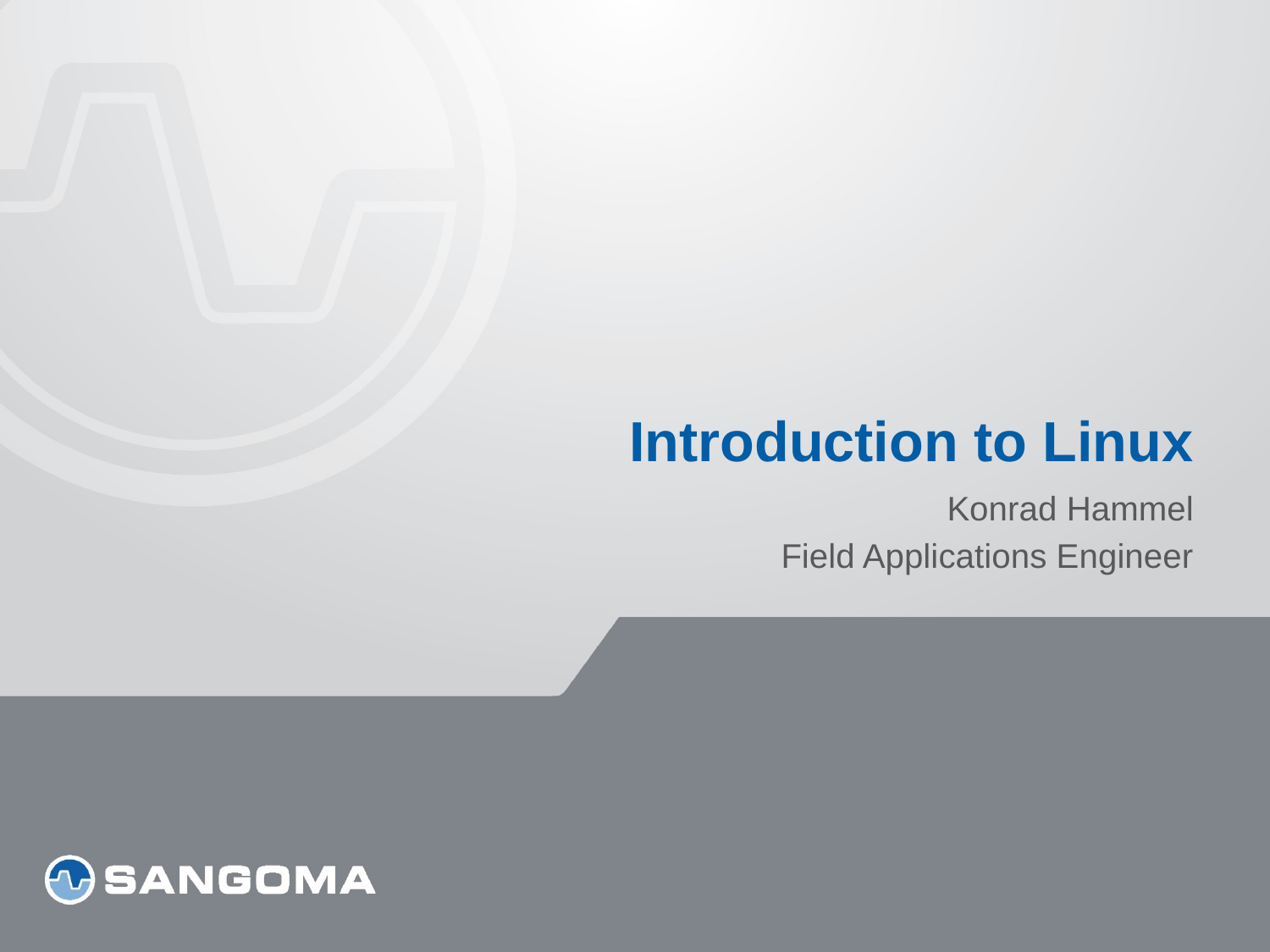

# Introduction to Linux
Konrad Hammel
Field Applications Engineer